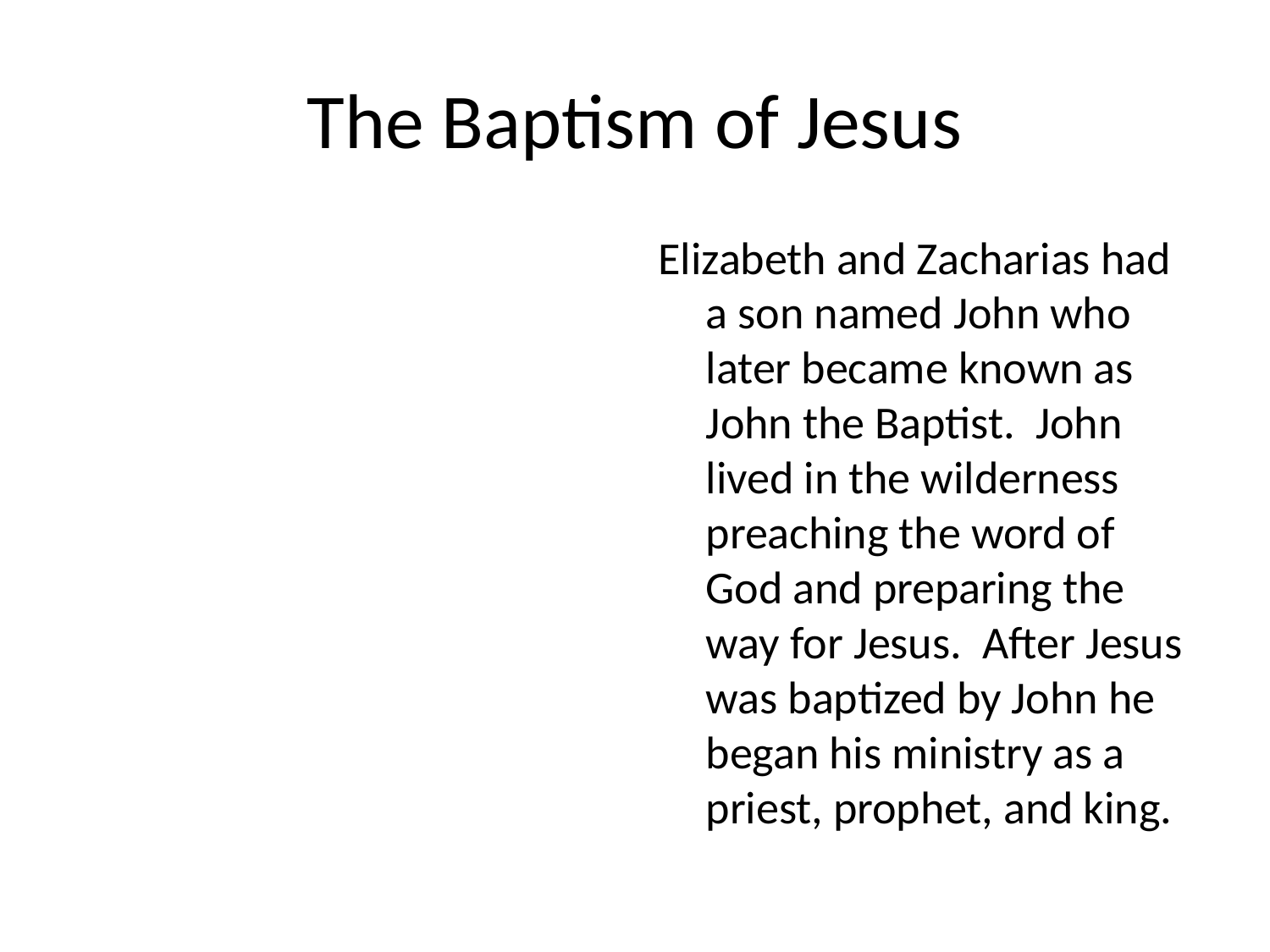

# The Baptism of Jesus

Elizabeth and Zacharias had a son named John who later became known as John the Baptist.  John lived in the wilderness preaching the word of God and preparing the way for Jesus.  After Jesus was baptized by John he began his ministry as a priest, prophet, and king.